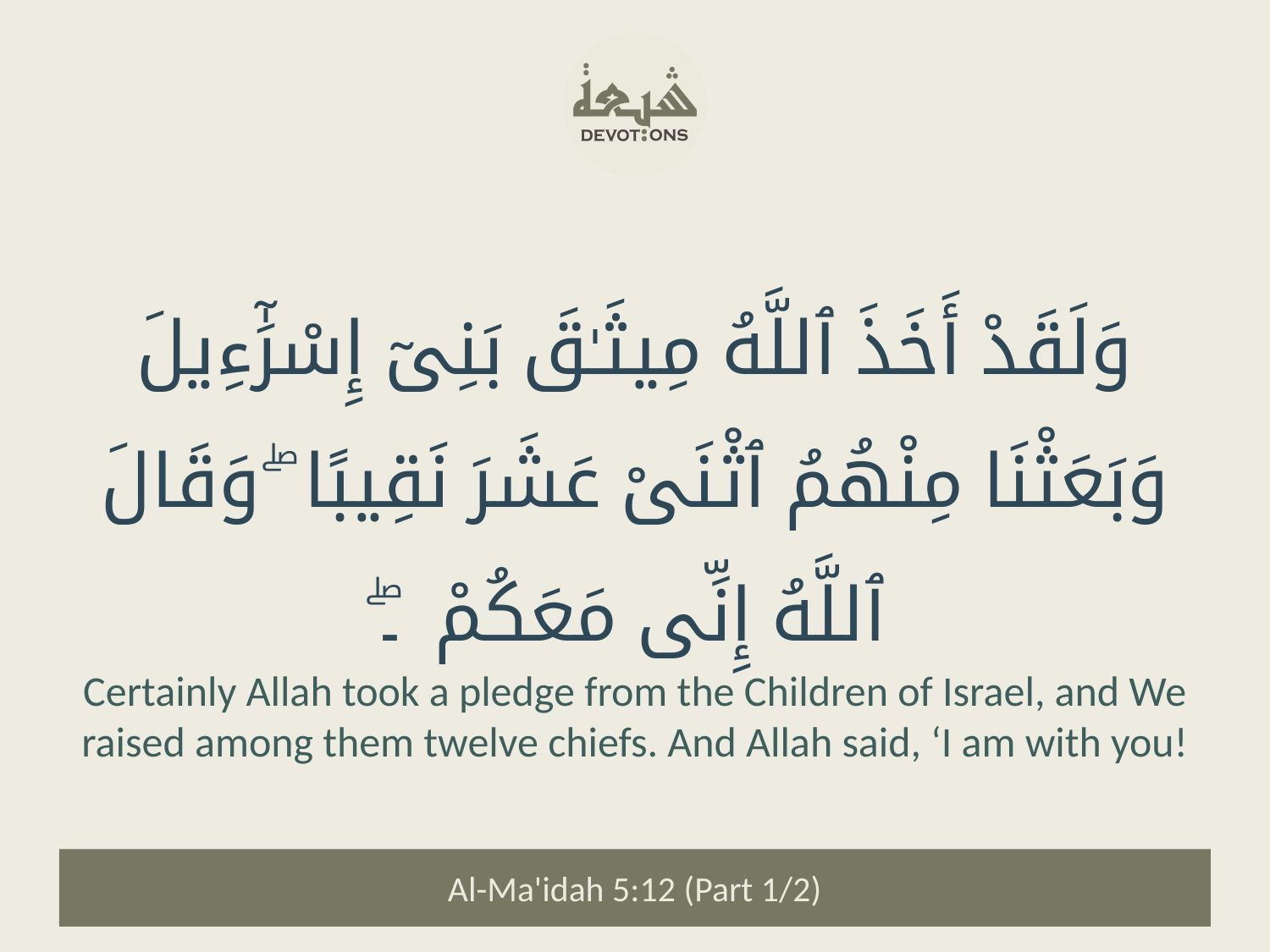

وَلَقَدْ أَخَذَ ٱللَّهُ مِيثَـٰقَ بَنِىٓ إِسْرَٰٓءِيلَ وَبَعَثْنَا مِنْهُمُ ٱثْنَىْ عَشَرَ نَقِيبًا ۖ وَقَالَ ٱللَّهُ إِنِّى مَعَكُمْ  ۔ۖ
Certainly Allah took a pledge from the Children of Israel, and We raised among them twelve chiefs. And Allah said, ‘I am with you!
Al-Ma'idah 5:12 (Part 1/2)